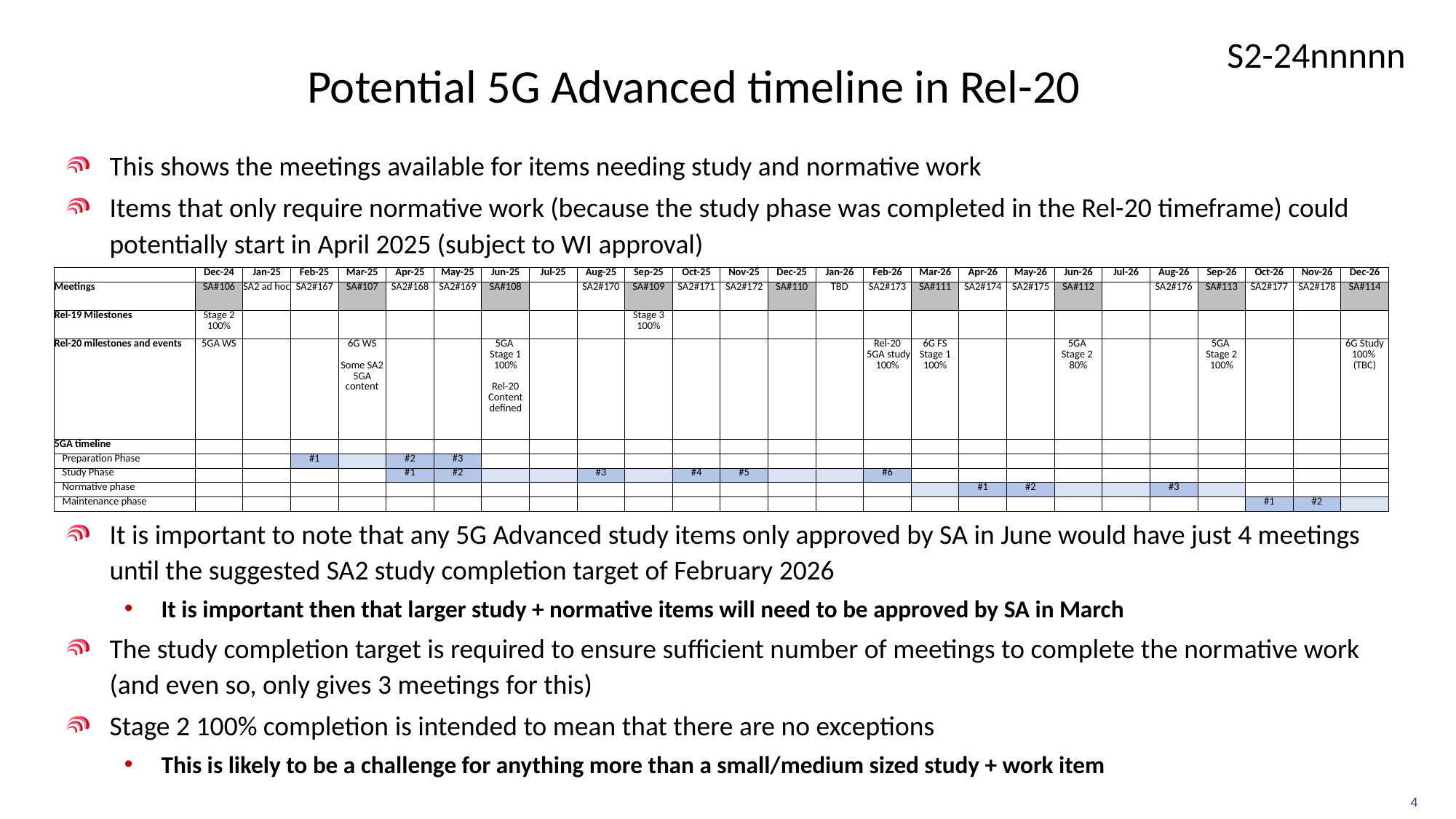

# Potential 5G Advanced timeline in Rel-20
This shows the meetings available for items needing study and normative work
Items that only require normative work (because the study phase was completed in the Rel-20 timeframe) could potentially start in April 2025 (subject to WI approval)

It is important to note that any 5G Advanced study items only approved by SA in June would have just 4 meetings until the suggested SA2 study completion target of February 2026
It is important then that larger study + normative items will need to be approved by SA in March
The study completion target is required to ensure sufficient number of meetings to complete the normative work (and even so, only gives 3 meetings for this)
Stage 2 100% completion is intended to mean that there are no exceptions
This is likely to be a challenge for anything more than a small/medium sized study + work item

|  | Dec-24 | Jan-25 | Feb-25 | Mar-25 | Apr-25 | May-25 | Jun-25 | Jul-25 | Aug-25 | Sep-25 | Oct-25 | Nov-25 | Dec-25 | Jan-26 | Feb-26 | Mar-26 | Apr-26 | May-26 | Jun-26 | Jul-26 | Aug-26 | Sep-26 | Oct-26 | Nov-26 | Dec-26 |
| --- | --- | --- | --- | --- | --- | --- | --- | --- | --- | --- | --- | --- | --- | --- | --- | --- | --- | --- | --- | --- | --- | --- | --- | --- | --- |
| Meetings | SA#106 | SA2 ad hoc | SA2#167 | SA#107 | SA2#168 | SA2#169 | SA#108 |  | SA2#170 | SA#109 | SA2#171 | SA2#172 | SA#110 | TBD | SA2#173 | SA#111 | SA2#174 | SA2#175 | SA#112 |  | SA2#176 | SA#113 | SA2#177 | SA2#178 | SA#114 |
| Rel-19 Milestones | Stage 2 100% |  |  |  |  |  |  |  |  | Stage 3 100% |  |  |  |  |  |  |  |  |  |  |  |  |  |  |  |
| Rel-20 milestones and events | 5GA WS |  |  | 6G WS Some SA2 5GA content |  |  | 5GA Stage 1 100% Rel-20 Content defined |  |  |  |  |  |  |  | Rel-20 5GA study 100% | 6G FS Stage 1 100% |  |  | 5GA Stage 2 80% |  |  | 5GA Stage 2 100% |  |  | 6G Study 100% (TBC) |
| 5GA timeline |  |  |  |  |  |  |  |  |  |  |  |  |  |  |  |  |  |  |  |  |  |  |  |  |  |
| Preparation Phase |  |  | #1 |  | #2 | #3 |  |  |  |  |  |  |  |  |  |  |  |  |  |  |  |  |  |  |  |
| Study Phase |  |  |  |  | #1 | #2 |  |  | #3 |  | #4 | #5 |  |  | #6 |  |  |  |  |  |  |  |  |  |  |
| Normative phase |  |  |  |  |  |  |  |  |  |  |  |  |  |  |  |  | #1 | #2 |  |  | #3 |  |  |  |  |
| Maintenance phase |  |  |  |  |  |  |  |  |  |  |  |  |  |  |  |  |  |  |  |  |  |  | #1 | #2 |  |